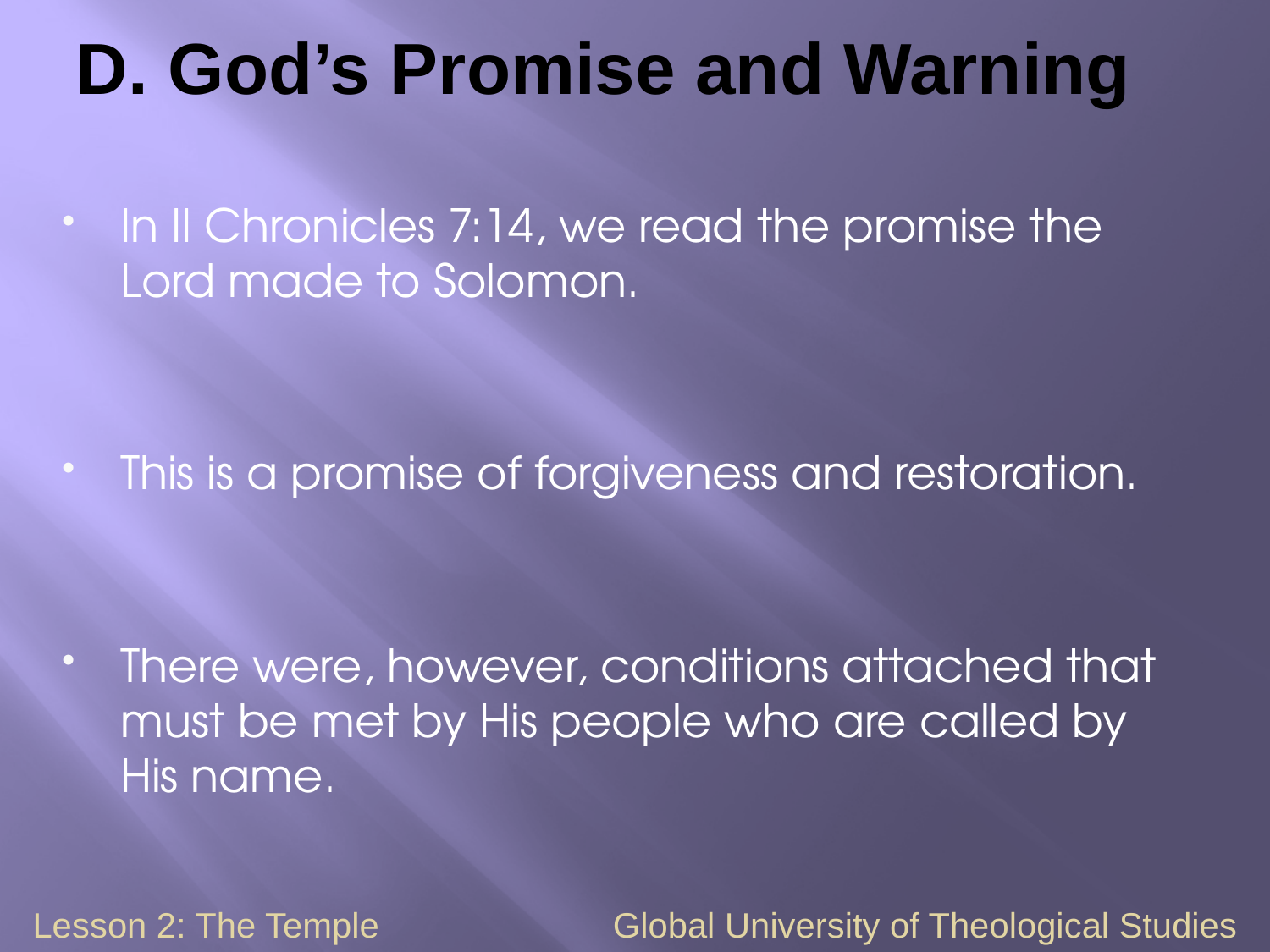

# D. God’s Promise and Warning
In II Chronicles 7:14, we read the promise the Lord made to Solomon.

This is a promise of forgiveness and restoration.

There were, however, conditions attached that must be met by His people who are called by His name.
Lesson 2: The Temple                        Global University of Theological Studies